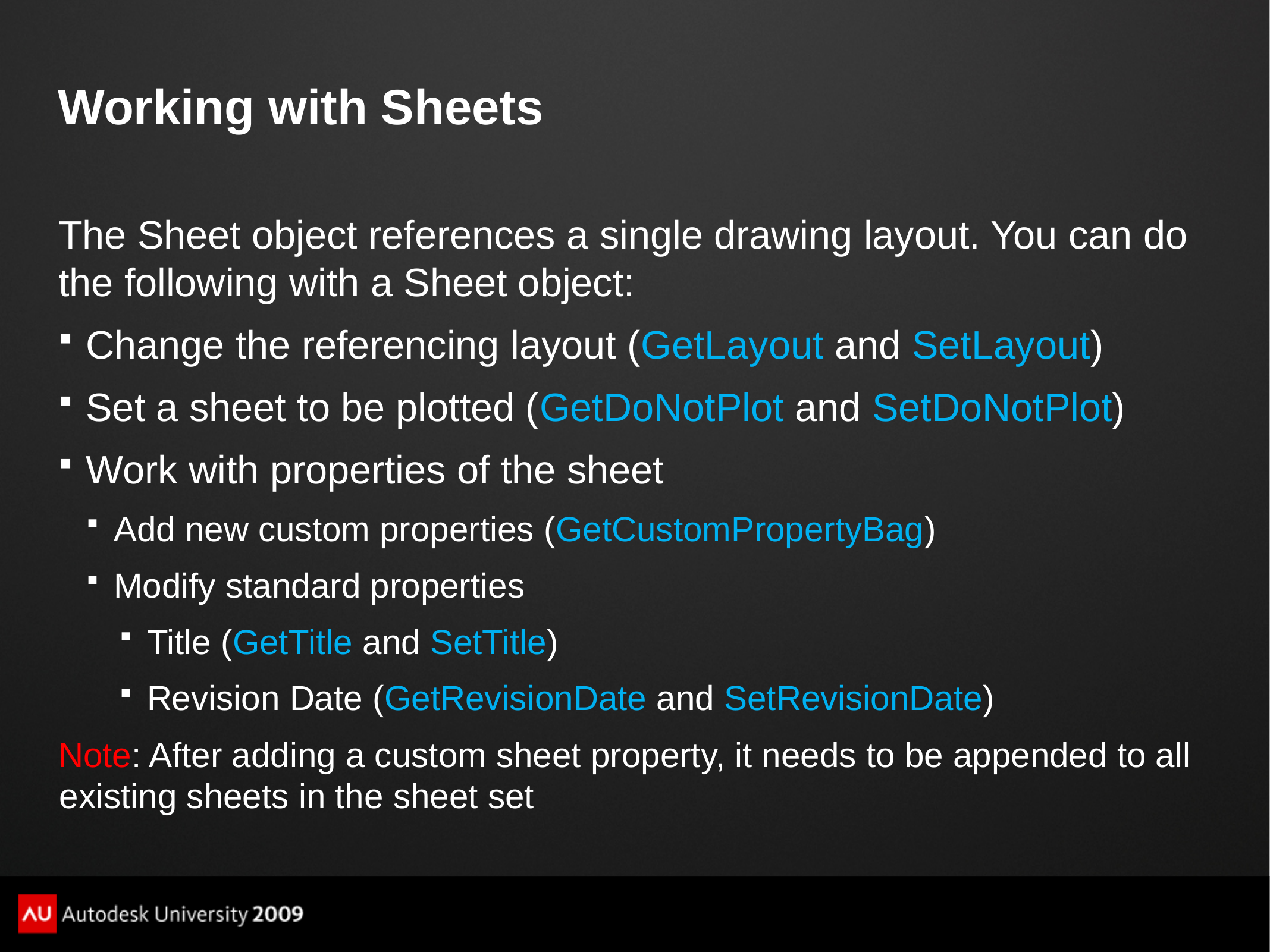

# Working with Sheets
The Sheet object references a single drawing layout. You can do the following with a Sheet object:
Change the referencing layout (GetLayout and SetLayout)
Set a sheet to be plotted (GetDoNotPlot and SetDoNotPlot)
Work with properties of the sheet
Add new custom properties (GetCustomPropertyBag)
Modify standard properties
Title (GetTitle and SetTitle)
Revision Date (GetRevisionDate and SetRevisionDate)
Note: After adding a custom sheet property, it needs to be appended to all existing sheets in the sheet set